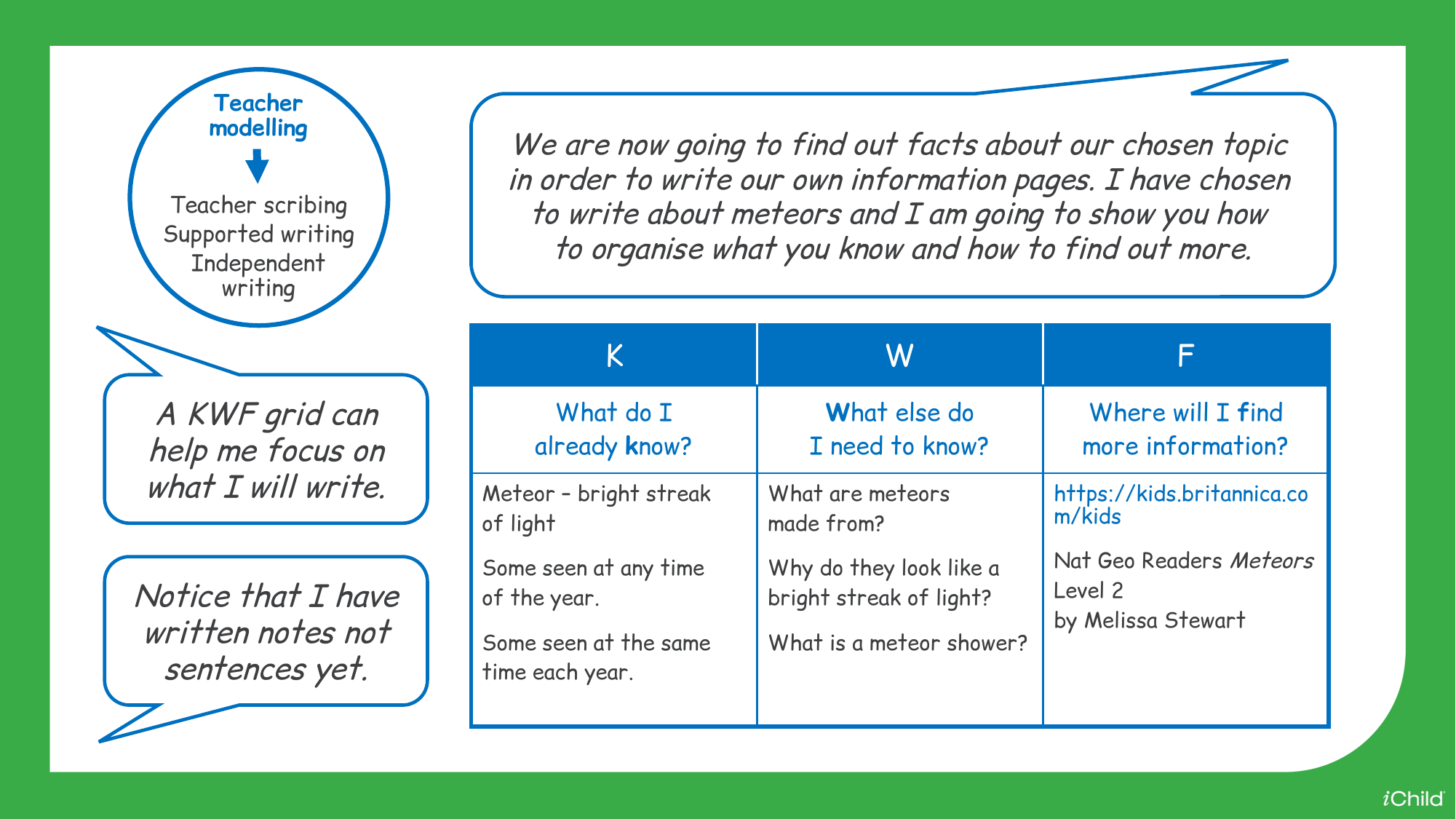

Teacher modelling
Teacher scribing
Supported writing
Independent writing
We are now going to find out facts about our chosen topic
in order to write our own information pages. I have chosen
to write about meteors and I am going to show you how
to organise what you know and how to find out more.
| K | W | F |
| --- | --- | --- |
| What do I already know? | What else do I need to know? | Where will I find more information? |
| Meteor – bright streak of light Some seen at any time of the year. Some seen at the same time each year. | What are meteors made from? Why do they look like a bright streak of light? What is a meteor shower? | https://kids.britannica.com/kids Nat Geo Readers Meteors Level 2 by Melissa Stewart |
A KWF grid can help me focus on what I will write.
Notice that I have written notes not sentences yet.